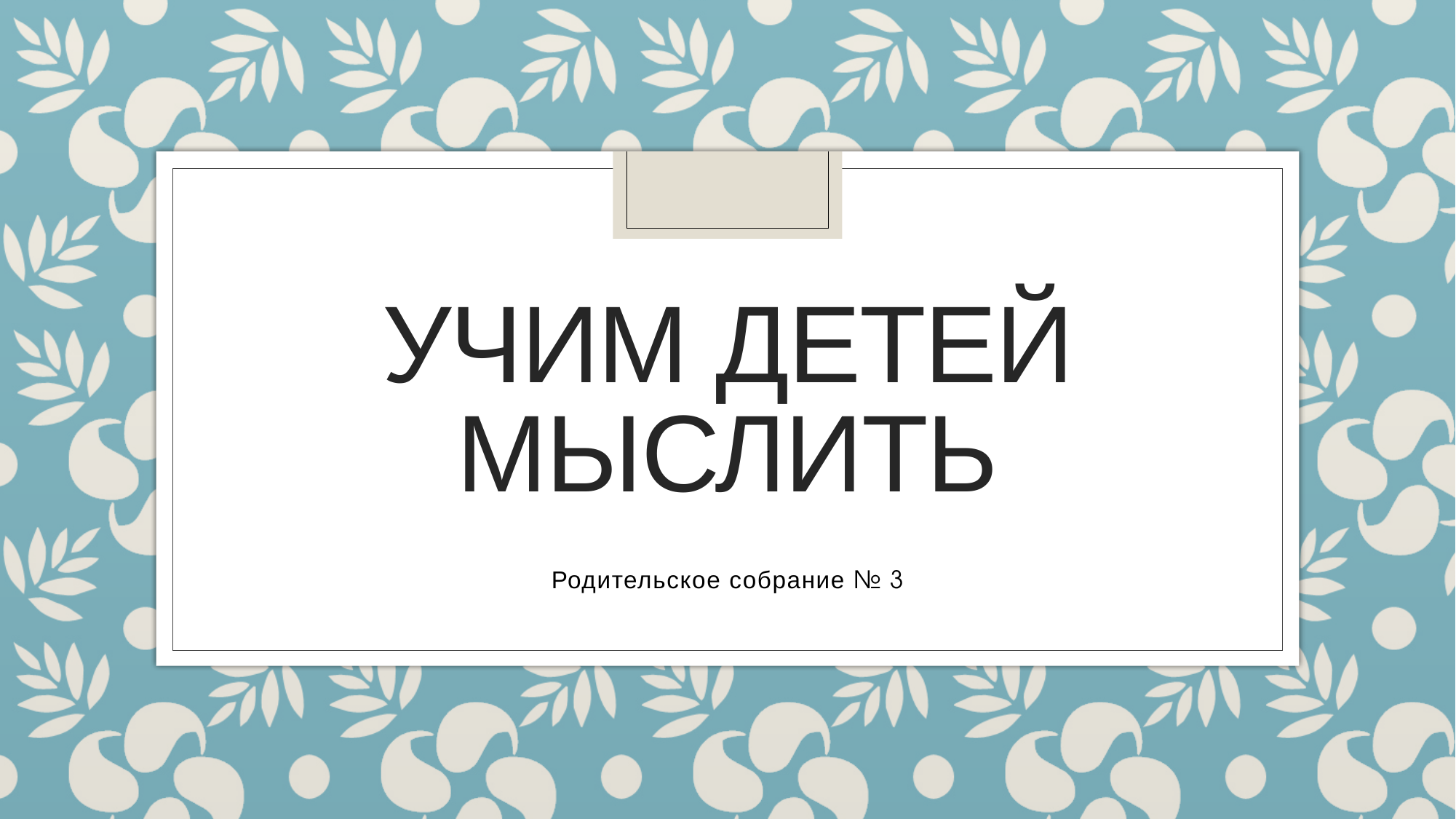

# Учим детей мыслить
Родительское собрание № 3